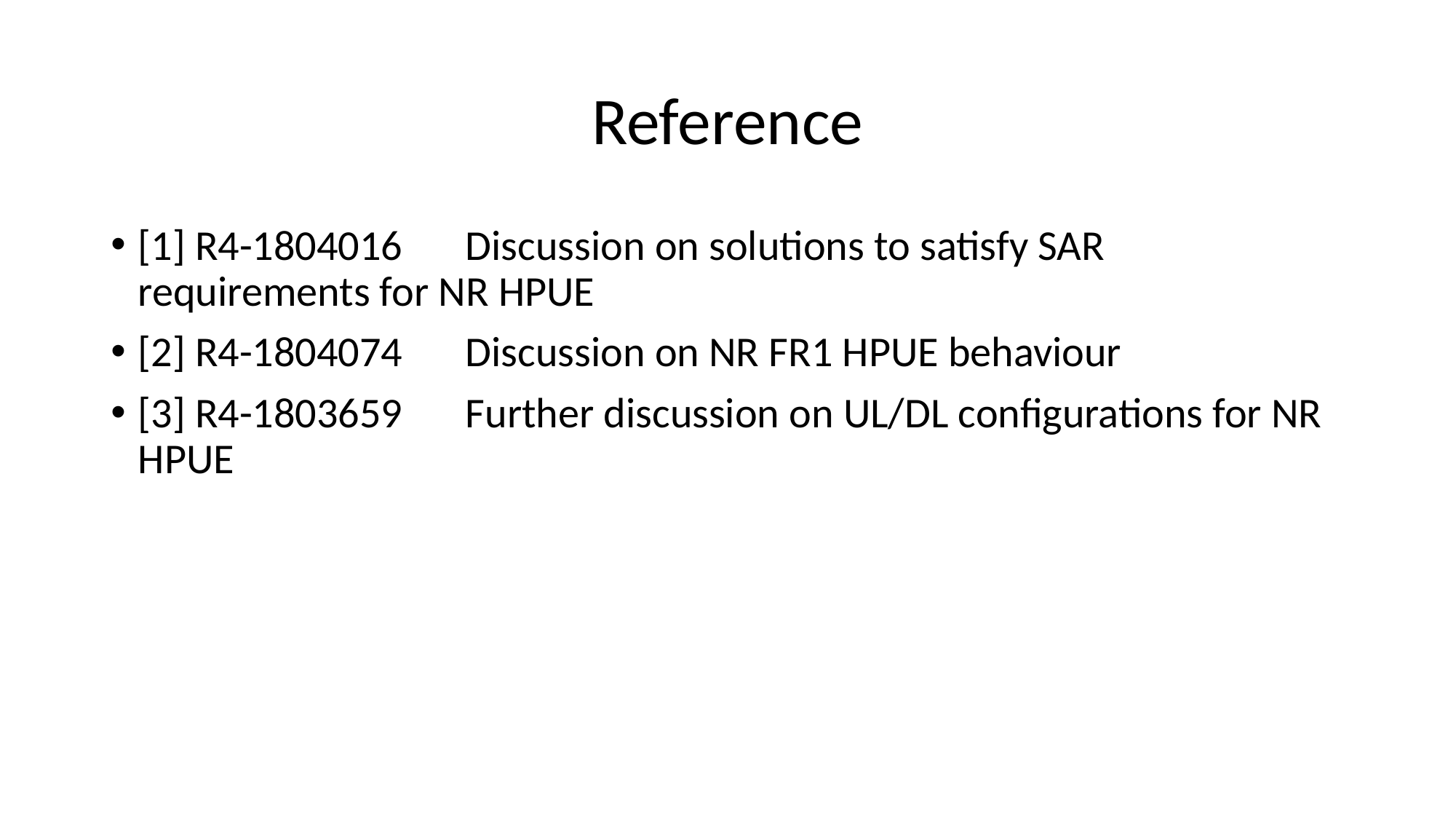

# Reference
[1] R4-1804016	Discussion on solutions to satisfy SAR requirements for NR HPUE
[2] R4-1804074	Discussion on NR FR1 HPUE behaviour
[3] R4-1803659	Further discussion on UL/DL configurations for NR HPUE